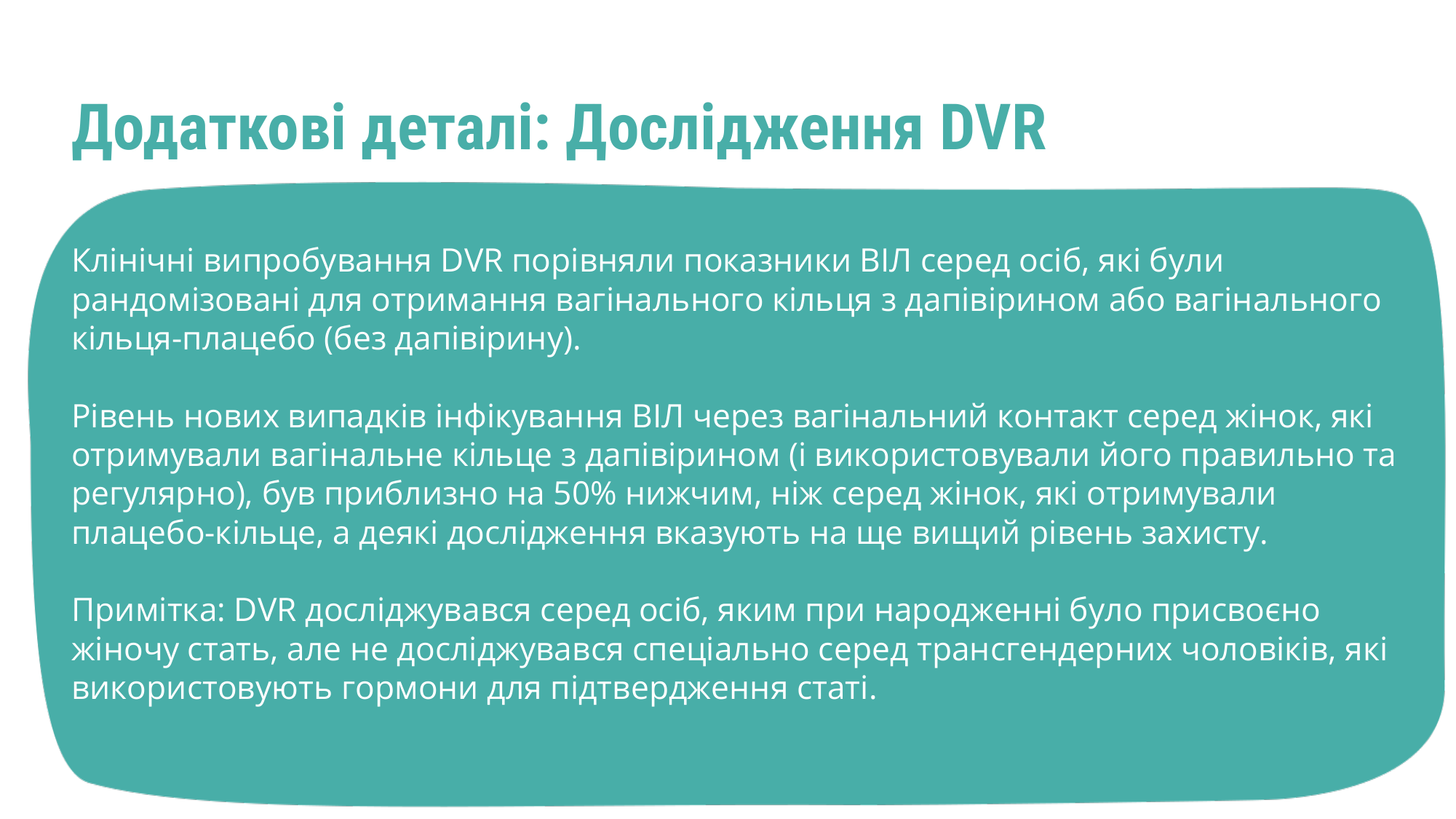

Додаткові деталі: Дослідження DVR

Клінічні випробування DVR порівняли показники ВІЛ серед осіб, які були рандомізовані для отримання вагінального кільця з дапівірином або вагінального кільця-плацебо (без дапівірину).

Рівень нових випадків інфікування ВІЛ через вагінальний контакт серед жінок, які отримували вагінальне кільце з дапівірином (і використовували його правильно та регулярно), був приблизно на 50% нижчим, ніж серед жінок, які отримували плацебо-кільце, а деякі дослідження вказують на ще вищий рівень захисту.

Примітка: DVR досліджувався серед осіб, яким при народженні було присвоєно жіночу стать, але не досліджувався спеціально серед трансгендерних чоловіків, які використовують гормони для підтвердження статі.